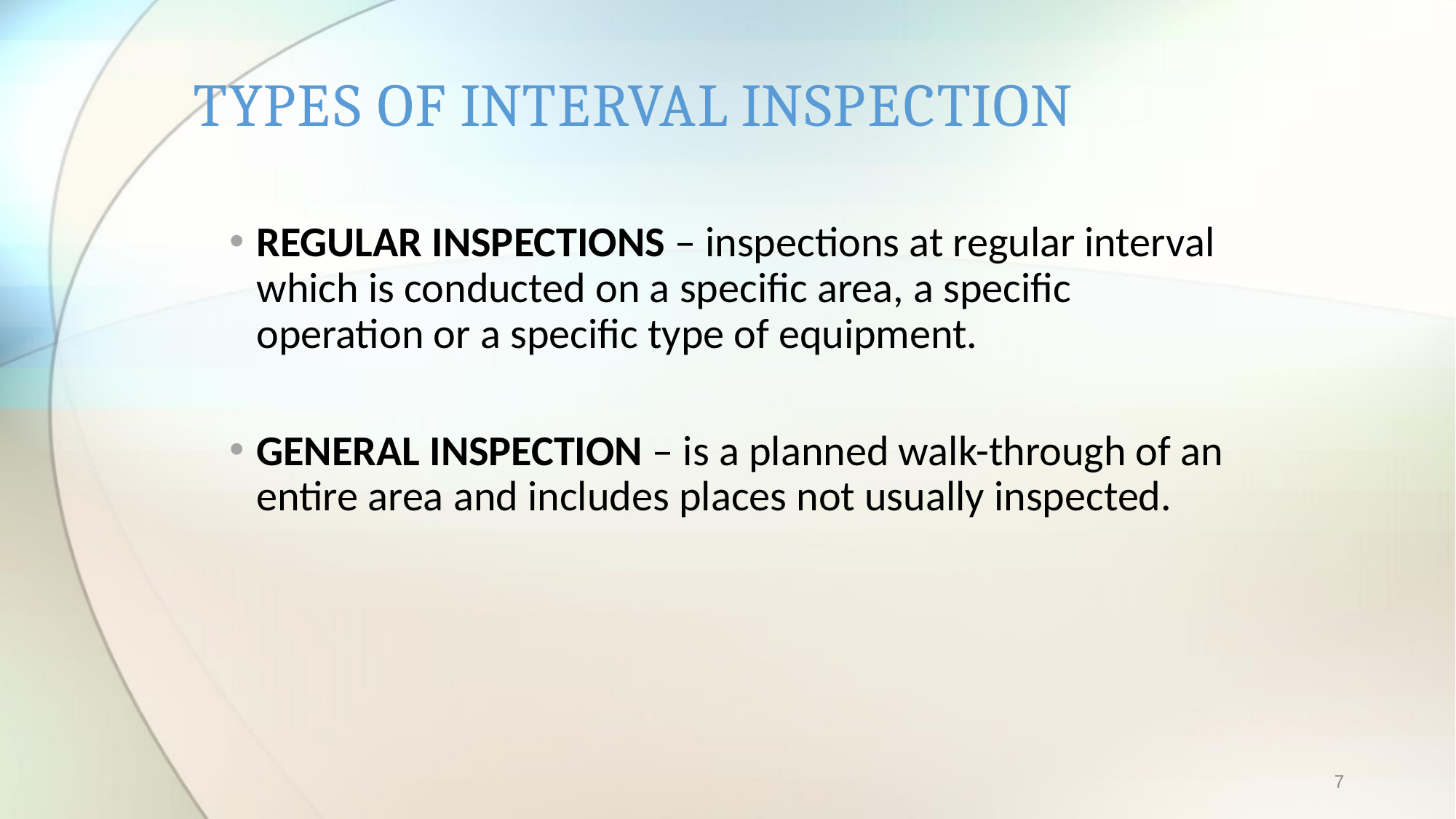

# TYPES OF INTERVAL INSPECTION
REGULAR INSPECTIONS – inspections at regular interval which is conducted on a specific area, a specific operation or a specific type of equipment.

GENERAL INSPECTION – is a planned walk-through of an entire area and includes places not usually inspected.

7